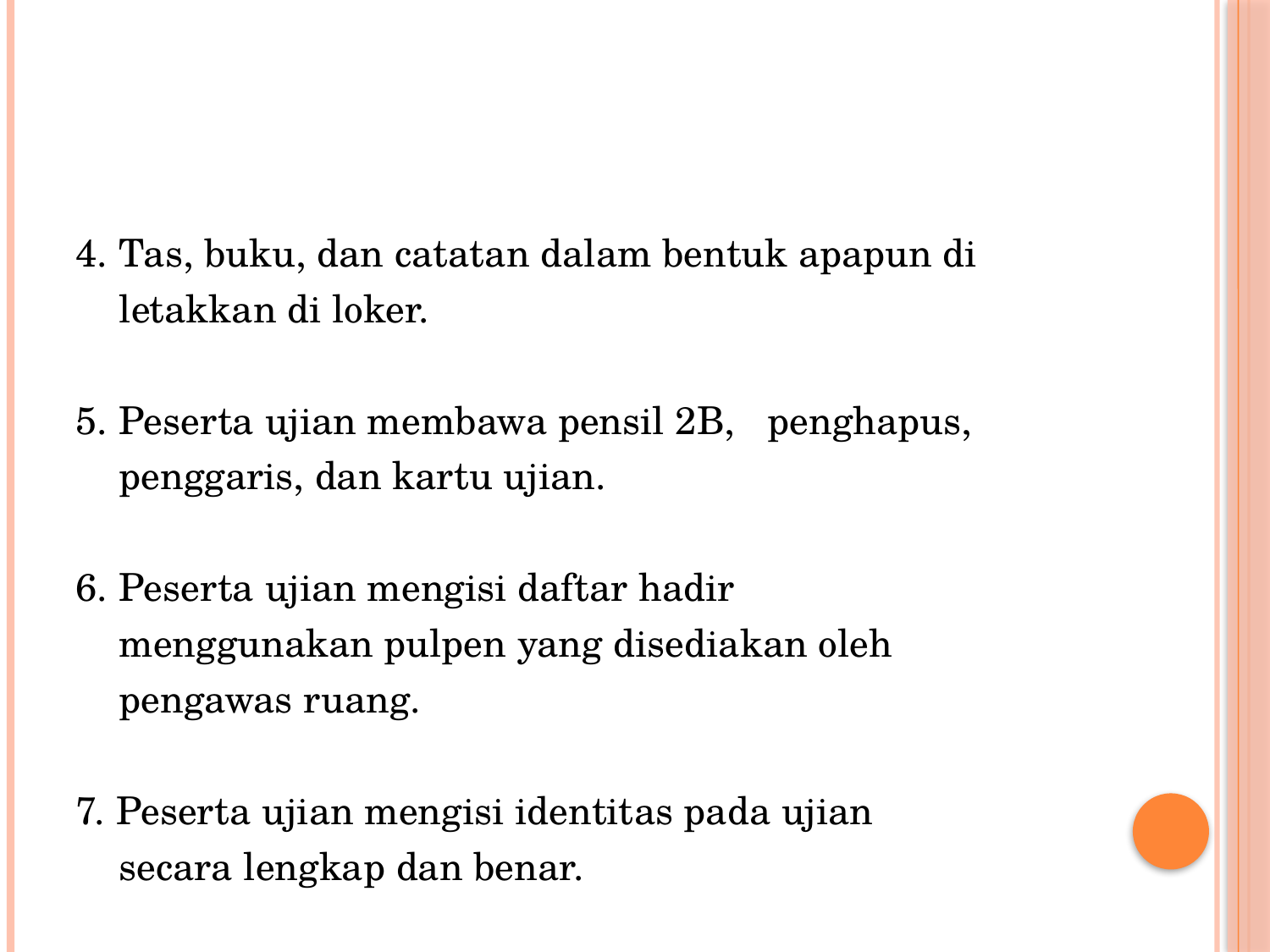

#
4. Tas, buku, dan catatan dalam bentuk apapun di
    letakkan di loker.

5. Peserta ujian membawa pensil 2B,   penghapus,
    penggaris, dan kartu ujian.

6. Peserta ujian mengisi daftar hadir
    menggunakan pulpen yang disediakan oleh
    pengawas ruang.

7. Peserta ujian mengisi identitas pada ujian
    secara lengkap dan benar.